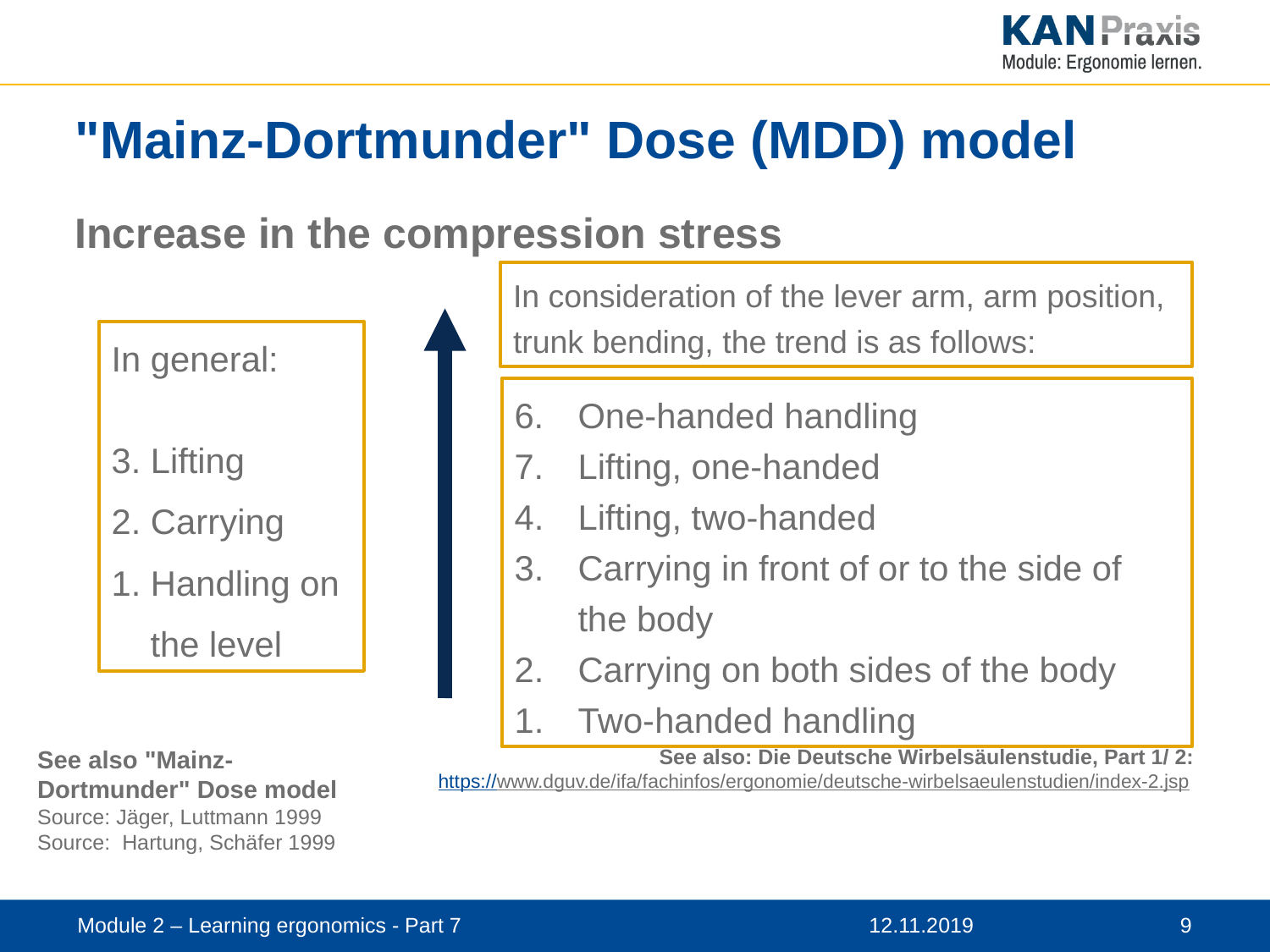

# "Mainz-Dortmunder" Dose (MDD) model
Increase in the compression stress

See also: Die Deutsche Wirbelsäulenstudie, Part 1/ 2:
https://www.dguv.de/ifa/fachinfos/ergonomie/deutsche-wirbelsaeulenstudien/index-2.jsp

In consideration of the lever arm, arm position, trunk bending, the trend is as follows:

In general:

3. Lifting
2. Carrying
1. Handling on
    the level
One-handed handling
Lifting, one-handed
4. 	Lifting, two-handed
3. 	Carrying in front of or to the side of the body
2. 	Carrying on both sides of the body
1. 	Two-handed handling

See also "Mainz-Dortmunder" Dose model
Source: Jäger, Luttmann 1999
Source:  Hartung, Schäfer 1999
Module 2 – Learning ergonomics - Part 7
12.11.2019
 9